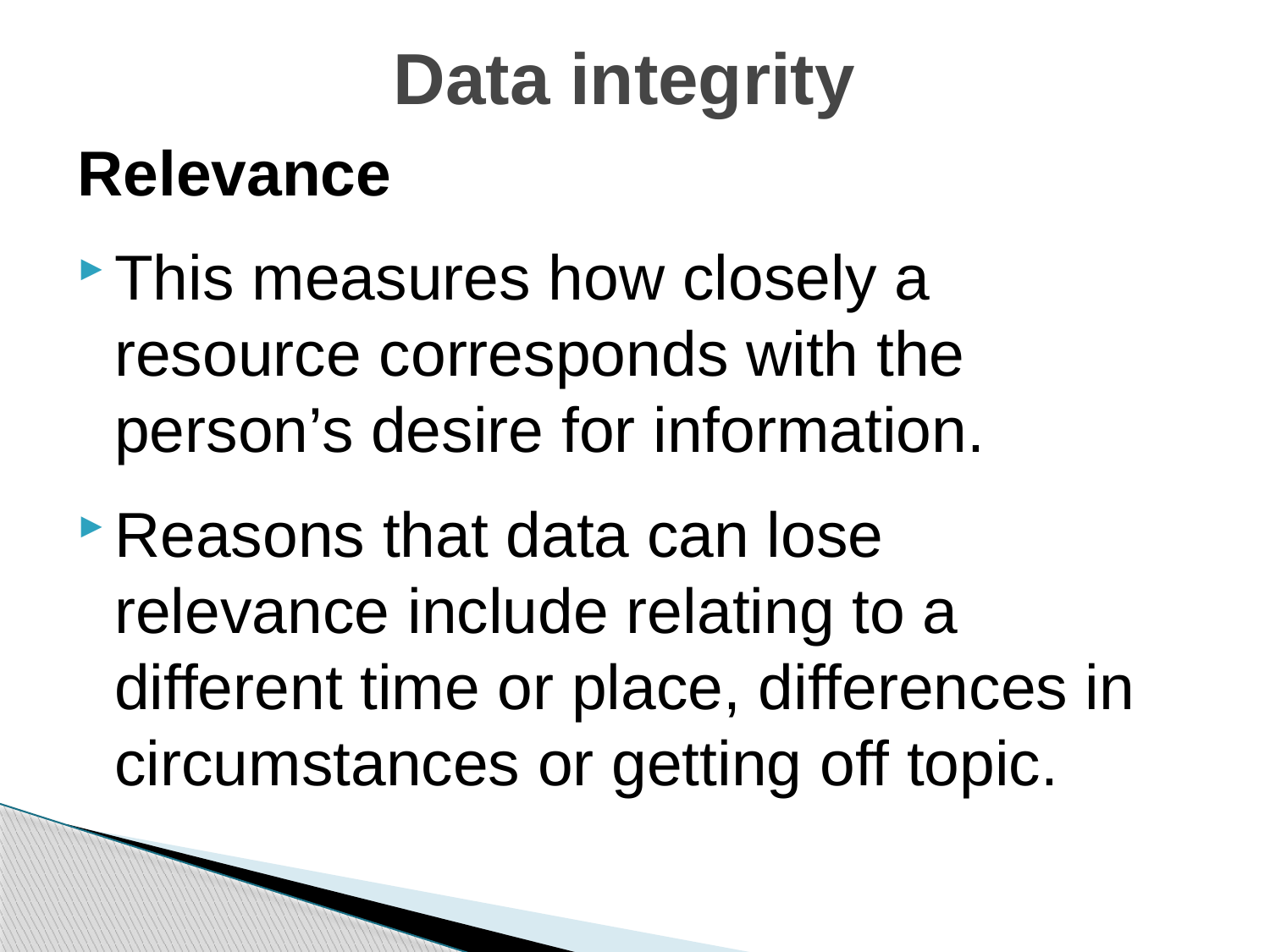

# Data integrity
Relevance
This measures how closely a resource corresponds with the person’s desire for information.
Reasons that data can lose relevance include relating to a different time or place, differences in circumstances or getting off topic.